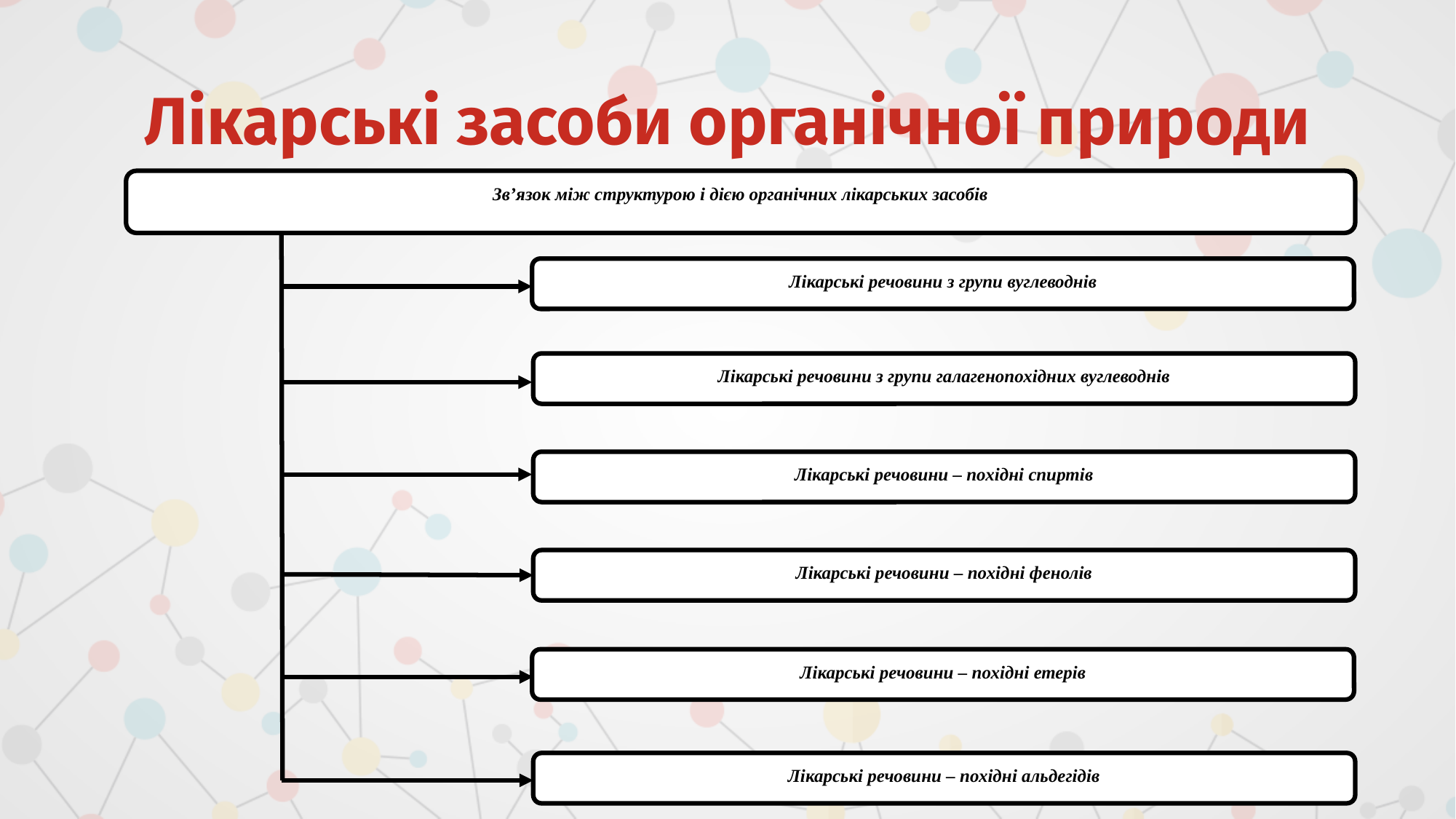

# Лікарські засоби органічної природи
Зв’язок між структурою і дією органічних лікарських засобів
Лікарські речовини з групи вуглеводнів
Лікарські речовини з групи галагенопохідних вуглеводнів
Лікарські речовини – похідні спиртів
Лікарські речовини – похідні фенолів
Лікарські речовини – похідні етерів
Лікарські речовини – похідні альдегідів